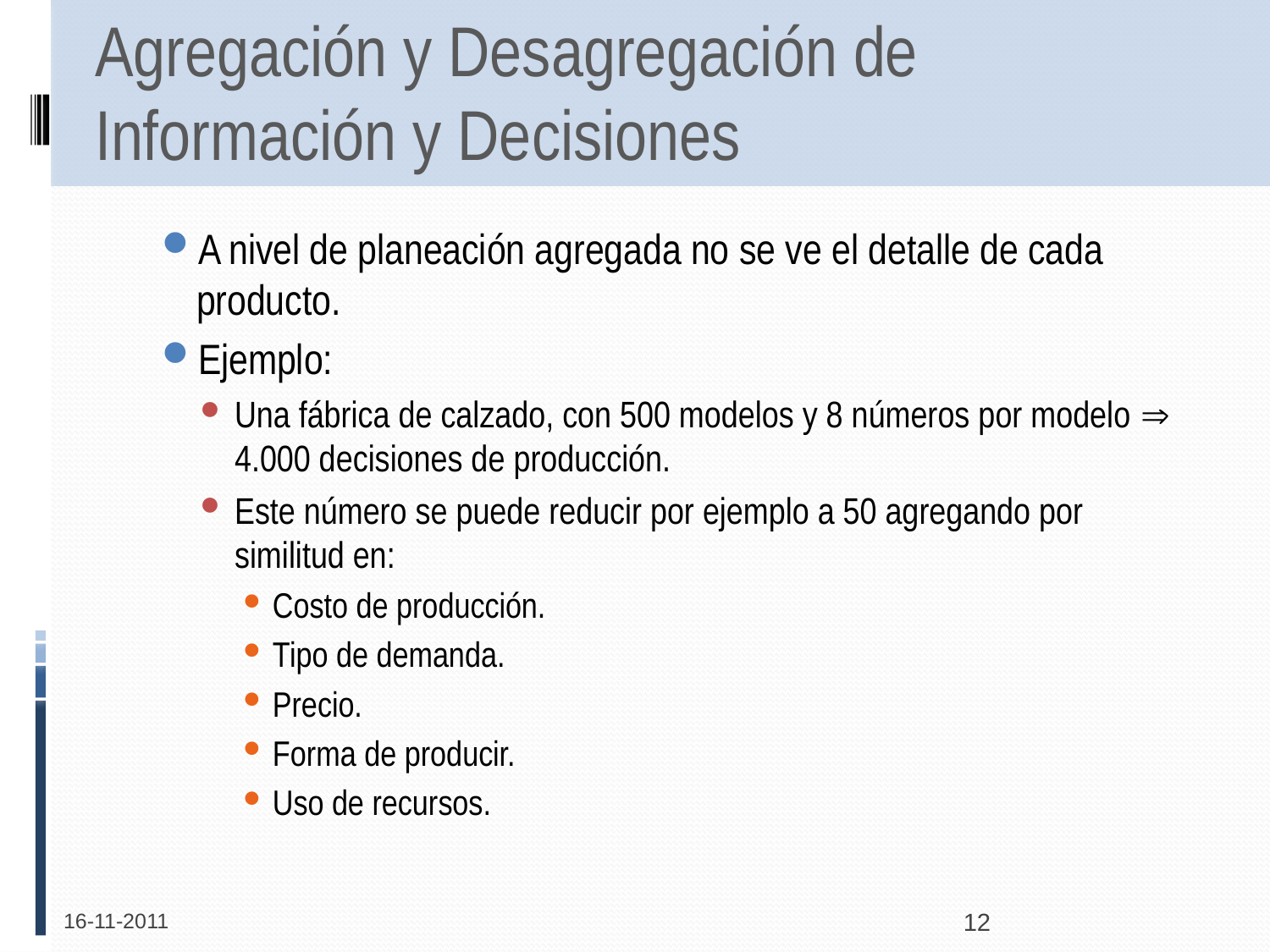

# Agregación y Desagregación de Información y Decisiones
A nivel de planeación agregada no se ve el detalle de cada producto.
Ejemplo:
Una fábrica de calzado, con 500 modelos y 8 números por modelo ⇒ 4.000 decisiones de producción.
Este número se puede reducir por ejemplo a 50 agregando por similitud en:
Costo de producción.
Tipo de demanda.
Precio.
Forma de producir.
Uso de recursos.

16-11-2011
12